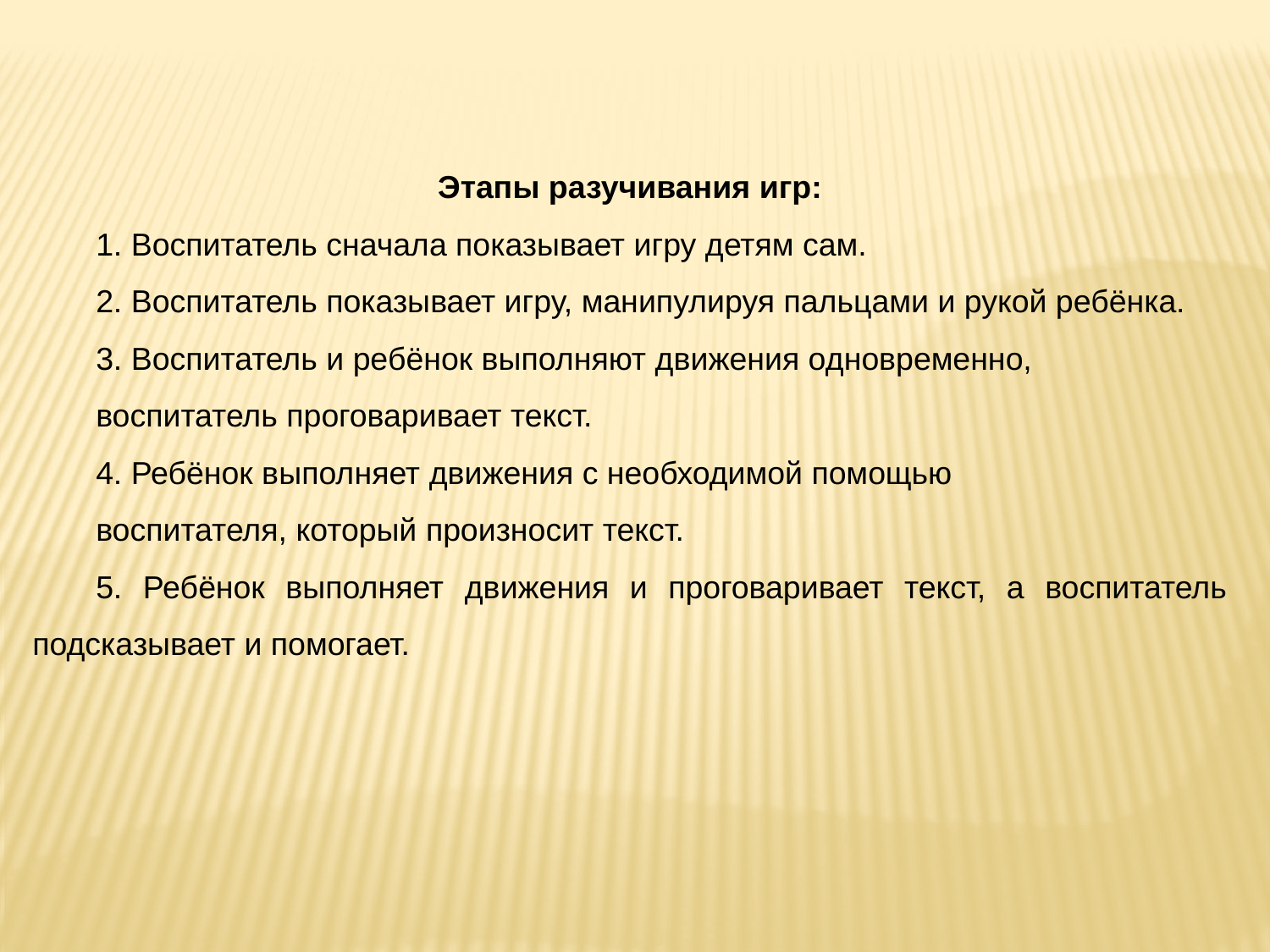

Этапы разучивания игр:
1. Воспитатель сначала показывает игру детям сам.
2. Воспитатель показывает игру, манипулируя пальцами и рукой ребёнка.
3. Воспитатель и ребёнок выполняют движения одновременно,
воспитатель проговаривает текст.
4. Ребёнок выполняет движения с необходимой помощью
воспитателя, который произносит текст.
5. Ребёнок выполняет движения и проговаривает текст, а воспитатель подсказывает и помогает.